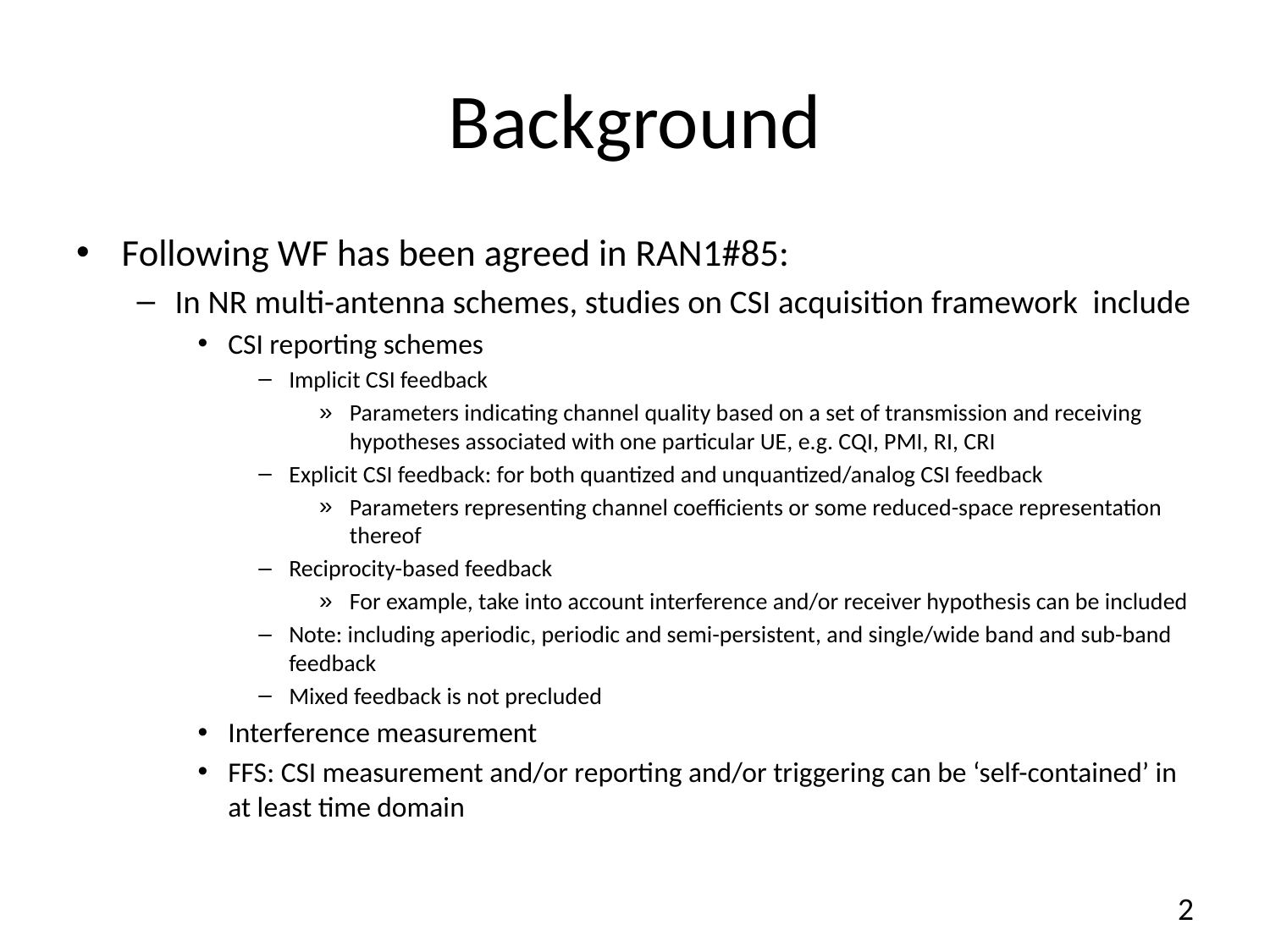

# Background
Following WF has been agreed in RAN1#85:
In NR multi-antenna schemes, studies on CSI acquisition framework  include
CSI reporting schemes
Implicit CSI feedback
Parameters indicating channel quality based on a set of transmission and receiving hypotheses associated with one particular UE, e.g. CQI, PMI, RI, CRI
Explicit CSI feedback: for both quantized and unquantized/analog CSI feedback
Parameters representing channel coefficients or some reduced-space representation thereof
Reciprocity-based feedback
For example, take into account interference and/or receiver hypothesis can be included
Note: including aperiodic, periodic and semi-persistent, and single/wide band and sub-band feedback
Mixed feedback is not precluded
Interference measurement
FFS: CSI measurement and/or reporting and/or triggering can be ‘self-contained’ in at least time domain

2